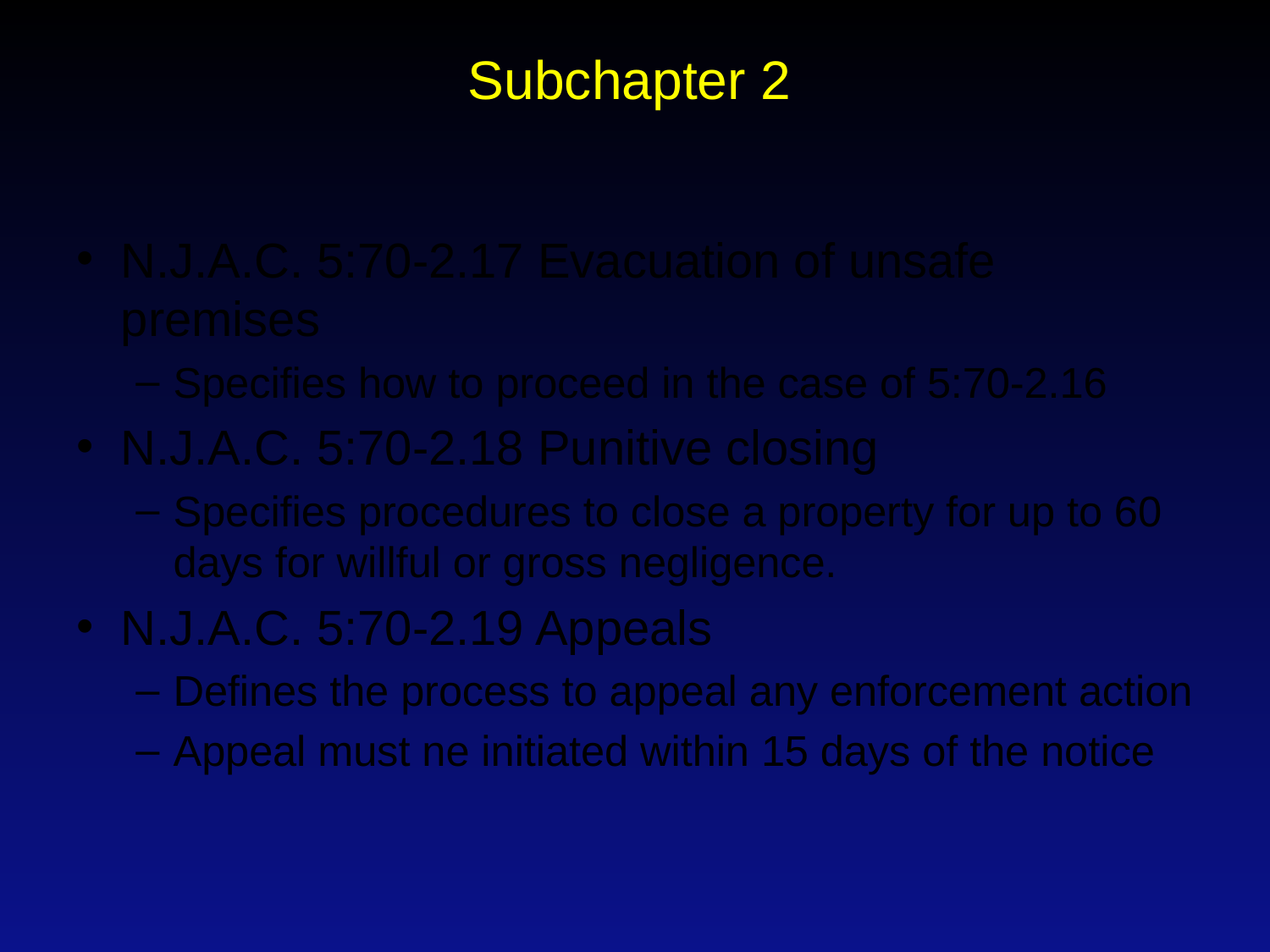

# Subchapter 2
N.J.A.C. 5:70-2.17 Evacuation of unsafe premises
Specifies how to proceed in the case of 5:70-2.16
N.J.A.C. 5:70-2.18 Punitive closing
Specifies procedures to close a property for up to 60 days for willful or gross negligence.
N.J.A.C. 5:70-2.19 Appeals
Defines the process to appeal any enforcement action
Appeal must ne initiated within 15 days of the notice